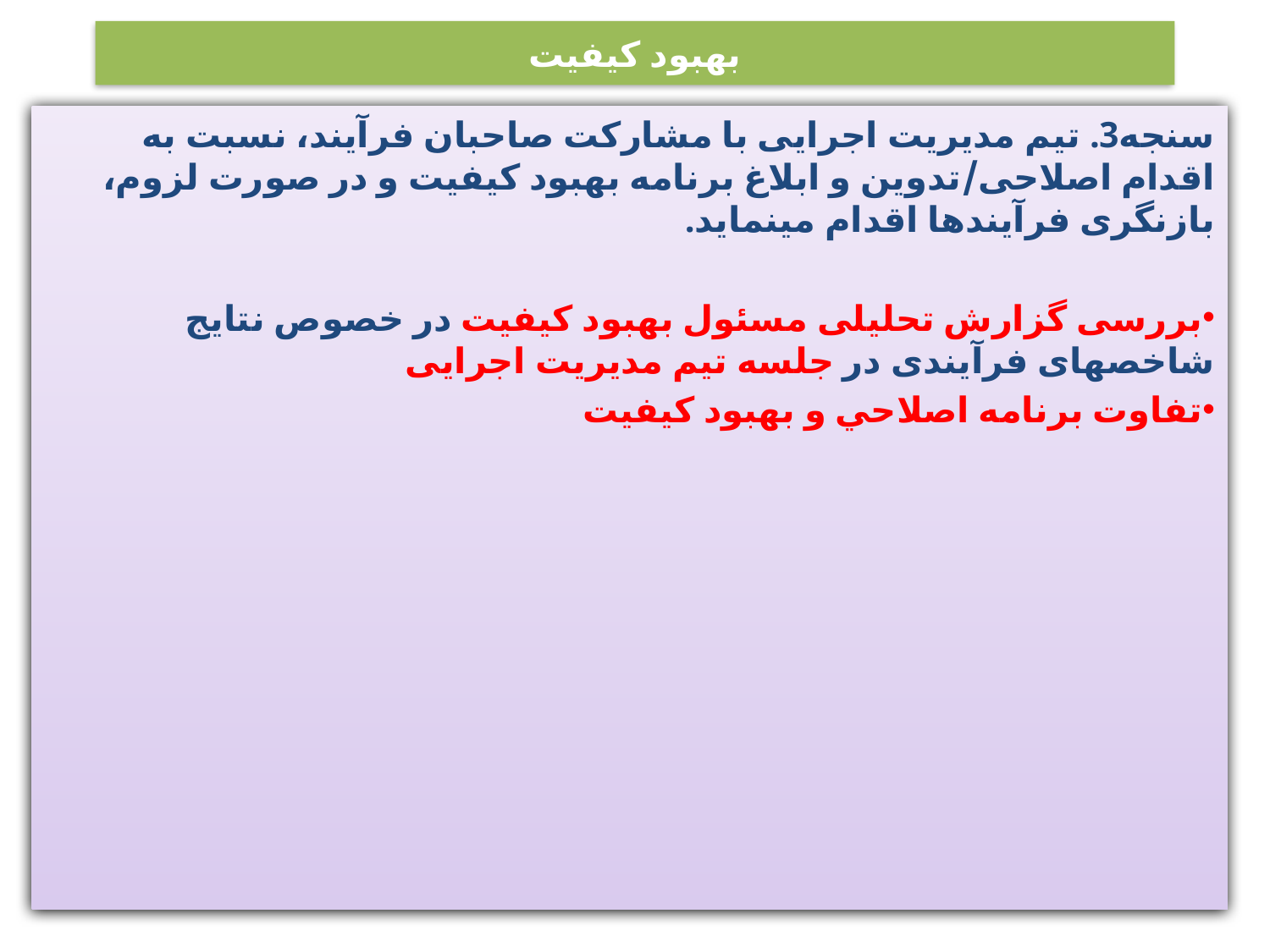

# بهبود کيفيت
سنجه3. تیم مدیریت اجرایی با مشارکت صاحبان فرآیند، نسبت به اقدام اصلاحی/تدوین و ابلاغ برنامه بهبود کیفیت و در صورت لزوم، بازنگری فرآیندها اقدام می‏نماید.

بررسی گزارش تحلیلی مسئول بهبود کیفیت در خصوص نتایج شاخص‏های فرآیندی در جلسه تیم مدیریت اجرایی
تفاوت برنامه اصلاحي و بهبود کيفيت